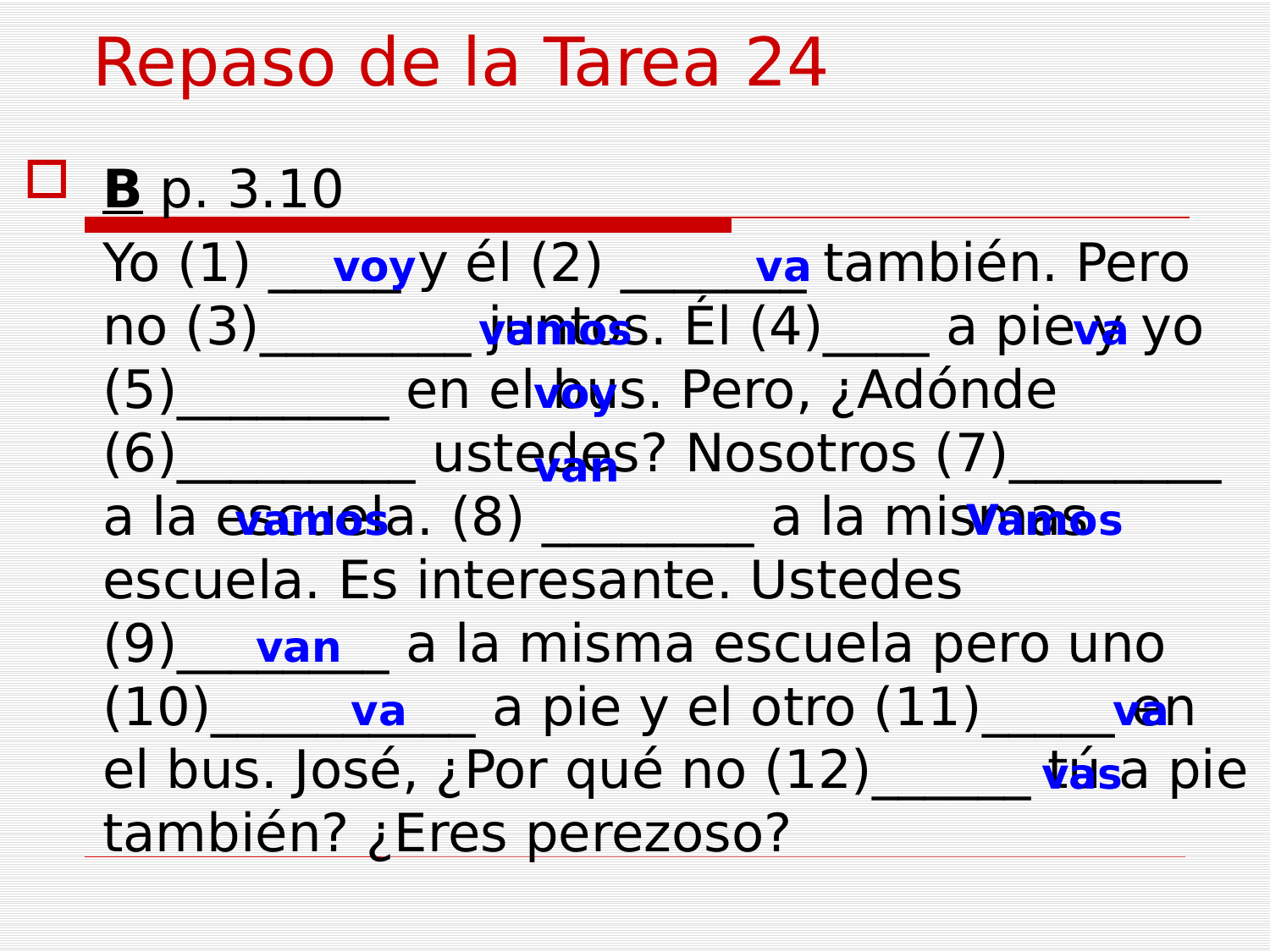

# Repaso de la Tarea 24
B p. 3.10
	Yo (1) _____ y él (2) _______ también. Pero no (3)________ juntos. Él (4)____ a pie y yo (5)________ en el bus. Pero, ¿Adónde (6)_________ ustedes? Nosotros (7)________ a la escuela. (8) ________ a la mismas escuela. Es interesante. Ustedes (9)________ a la misma escuela pero uno (10)__________ a pie y el otro (11)_____ en el bus. José, ¿Por qué no (12)______ tú a pie también? ¿Eres perezoso?
voy
va
vamos
va
voy
van
vamos
Vamos
van
va
va
vas